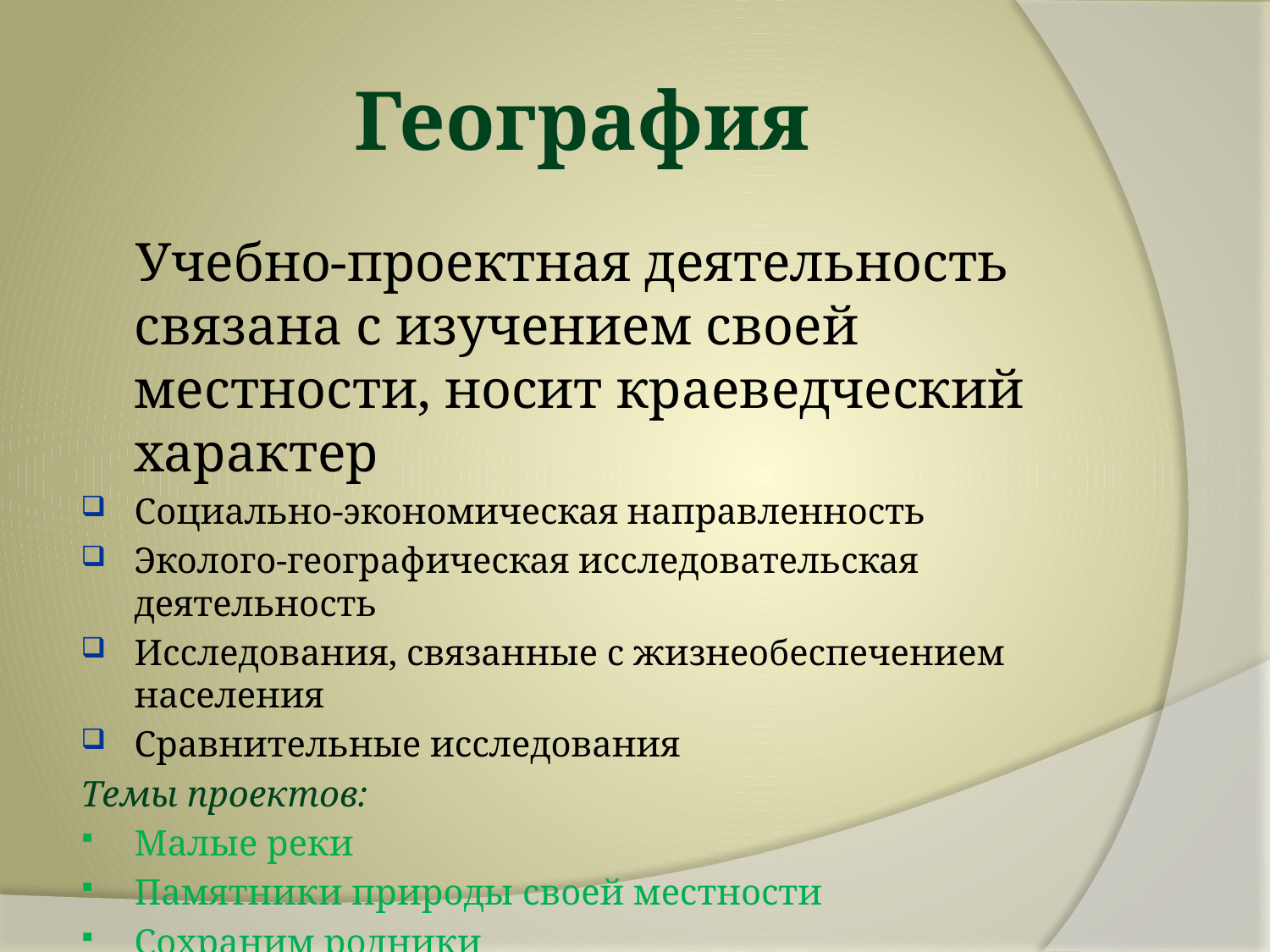

# География
    Учебно-проектная деятельность связана с изучением своей местности, носит краеведческий характер
Социально-экономическая направленность
Эколого-географическая исследовательская деятельность
Исследования, связанные с жизнеобеспечением населения
Сравнительные исследования
Темы проектов:
Малые реки
Памятники природы своей местности
Сохраним родники